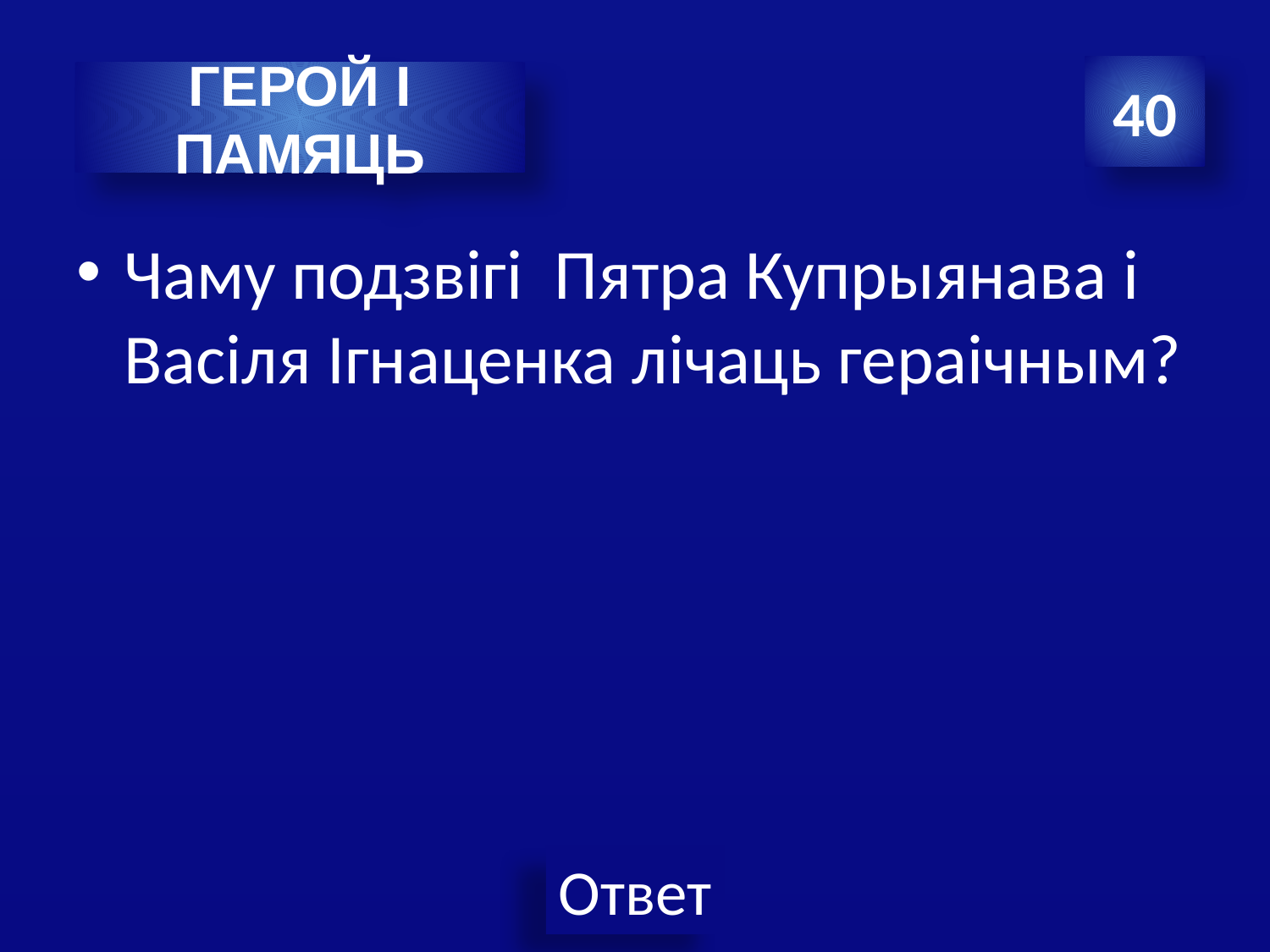

#
40
ГЕРОЙ І ПАМЯЦЬ
Чаму подзвігі  Пятра Купрыянава і  Васіля Ігнаценка лічаць гераічным?